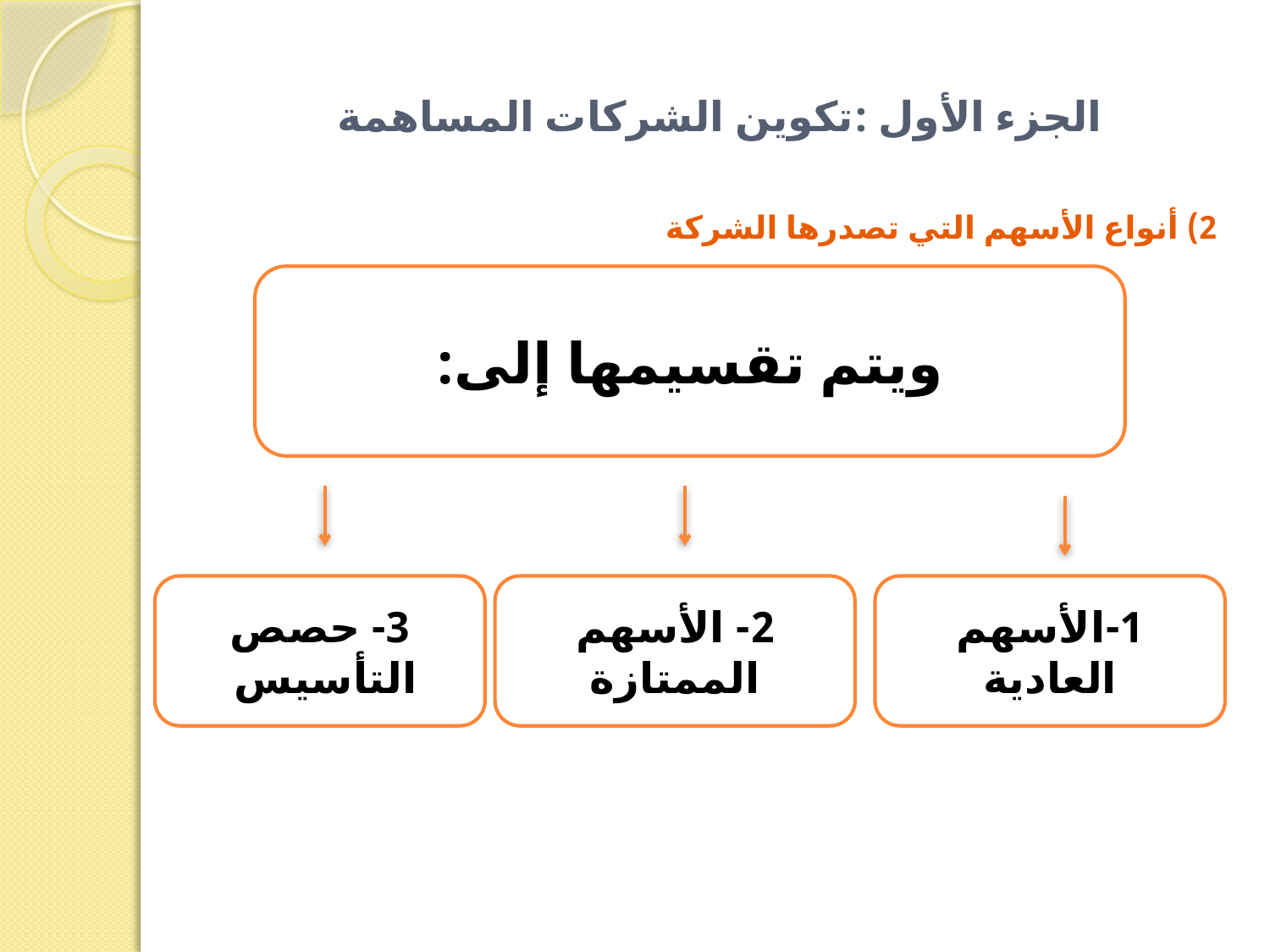

# الجزء الأول :تكوين الشركات المساهمة
2) أنواع الأسهم التي تصدرها الشركة

ويتم تقسيمها إلى:
3- حصص التأسيس
2- الأسهم الممتازة
1-الأسهم العادية